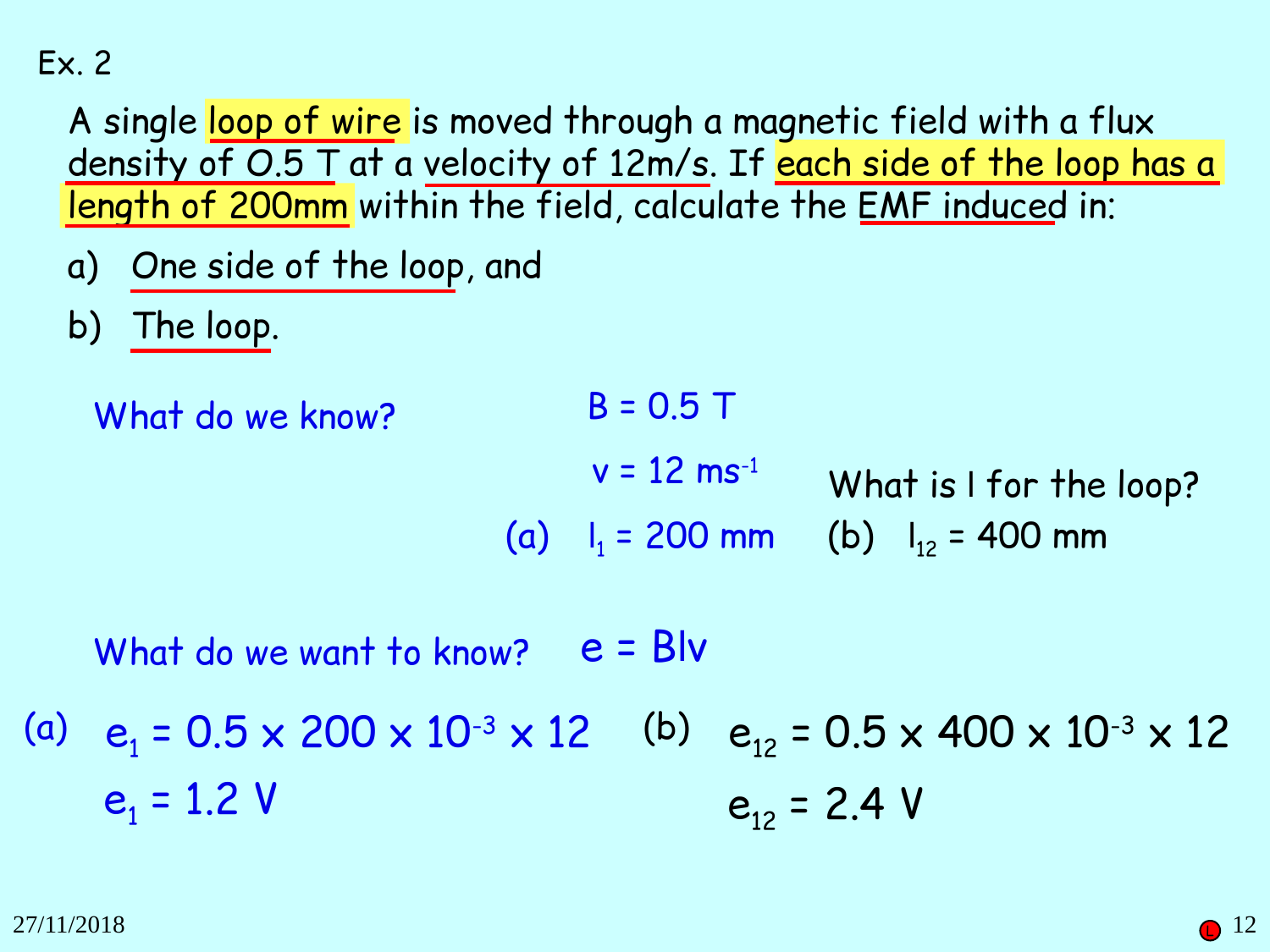

Ex. 2
A single loop of wire is moved through a magnetic field with a flux density of O.5 T at a velocity of 12m/s. If each side of the loop has a length of 200mm within the field, calculate the EMF induced in:
One side of the loop, and
The loop.

What do we know?
B = 0.5 T
v = 12 ms-1
What is l for the loop?
(a)
l1 = 200 mm
(b)
l12 = 400 mm
What do we want to know?
e = Blv
(a)
e1 = 0.5 x 200 x 10-3 x 12
(b)
e12 = 0.5 x 400 x 10-3 x 12
e1 = 1.2 V
e12 = 2.4 V
27/11/2018
12
L